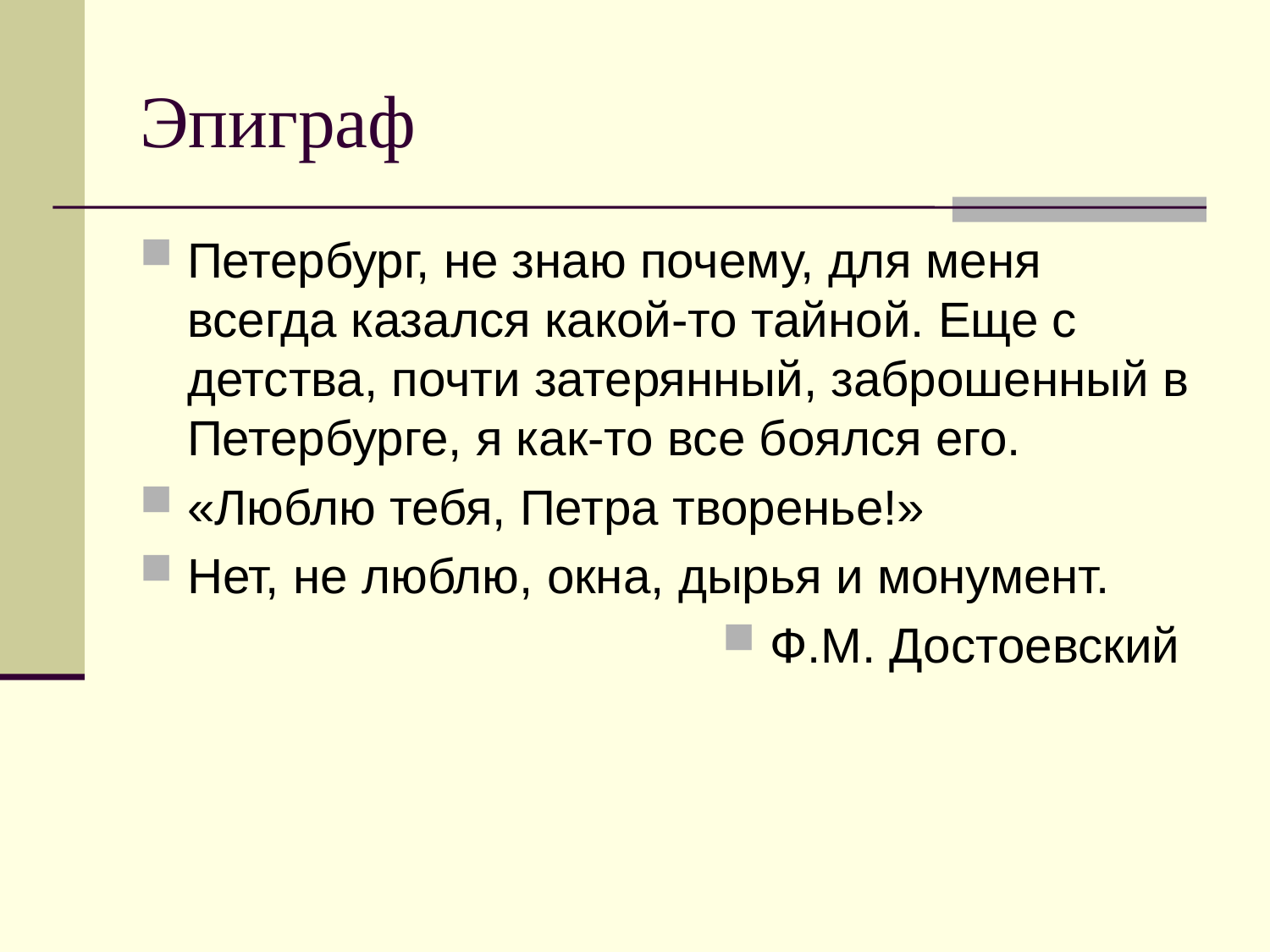

# Эпиграф
Петербург, не знаю почему, для меня всегда казался какой-то тайной. Еще с детства, почти затерянный, заброшенный в Петербурге, я как-то все боялся его.
«Люблю тебя, Петра творенье!»
Нет, не люблю, окна, дырья и монумент.
Ф.М. Достоевский